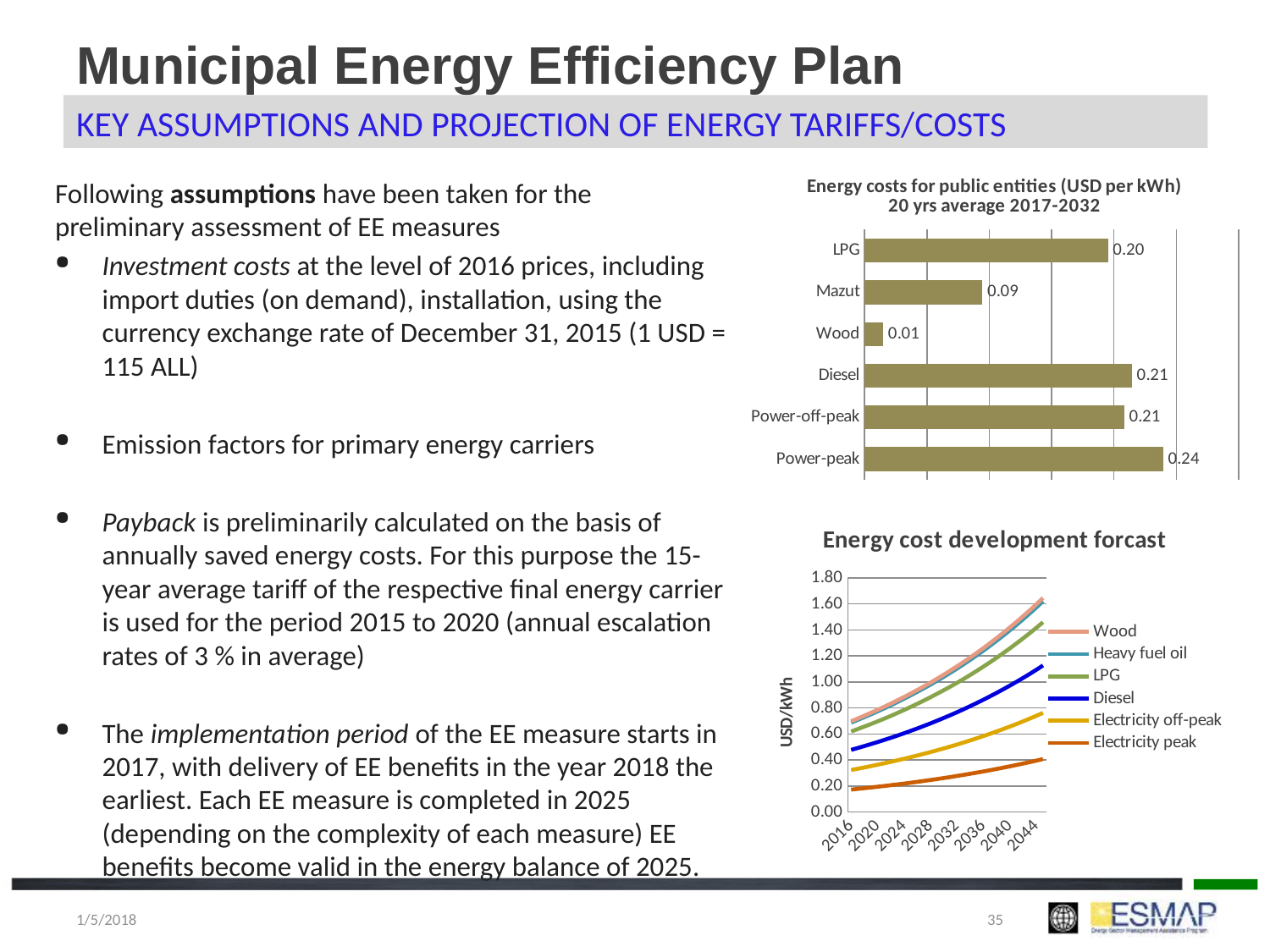

# Municipal Energy Efficiency Plan
Key assumptions and Projection of energy tariffs/costs

### Chart: Energy costs for public entities (USD per kWh) 20 yrs average 2017-2032

| Category |  |
|---|---|
| Power-peak | 0.23945695448101878 |
| Power-off-peak | 0.20822343867914678 |
| Diesel | 0.21429314728327853 |
| Wood | 0.014851241734962332 |
| Mazut | 0.09438024820187585 |
| LPG | 0.19518507562724666 |
Following assumptions have been taken for the preliminary assessment of EE measures
Investment costs at the level of 2016 prices, including import duties (on demand), installation, using the currency exchange rate of December 31, 2015 (1 USD = 115 ALL)

Emission factors for primary energy carriers

Payback is preliminarily calculated on the basis of annually saved energy costs. For this purpose the 15-year average tariff of the respective final energy carrier is used for the period 2015 to 2020 (annual escalation rates of 3 % in average)

The implementation period of the EE measure starts in 2017, with delivery of EE benefits in the year 2018 the earliest. Each EE measure is completed in 2025 (depending on the complexity of each measure) EE benefits become valid in the energy balance of 2025.

### Chart: Energy cost development forcast

| Category | Electricity peak | Electricity off-peak | Diesel | LPG | Heavy fuel oil | Wood |
|---|---|---|---|---|---|---|
| 2016 | 0.17304000000000003 | 0.15046956521739133 | 0.15485574969524585 | 0.141047586442999 | 0.06820248 | 0.010732028540944252 |
| 2017 | 0.17823120000000003 | 0.15498365217391308 | 0.15950142218610322 | 0.14527901403628898 | 0.0702485544 | 0.01105398939717258 |
| 2018 | 0.18357813600000003 | 0.15963316173913047 | 0.16428646485168633 | 0.14963738445737765 | 0.072356011032 | 0.011385609079087757 |
| 2019 | 0.18908548008000003 | 0.16442215659130438 | 0.16921505879723692 | 0.15412650599109898 | 0.07452669136296 | 0.01172717735146039 |
| 2020 | 0.19475804448240003 | 0.16935482128904353 | 0.17429151056115402 | 0.15875030117083194 | 0.0767624921038488 | 0.012078992672004202 |
| 2021 | 0.20060078581687205 | 0.17443546592771483 | 0.17952025587798864 | 0.1635128102059569 | 0.07906536686696428 | 0.01244136245216433 |
| 2022 | 0.20661880939137822 | 0.17966852990554627 | 0.1849058635543283 | 0.1684181945121356 | 0.08143732787297321 | 0.01281460332572926 |
| 2023 | 0.21281737367311956 | 0.18505858580271267 | 0.19045303946095815 | 0.17347074034749968 | 0.0838804477091624 | 0.013199041425501138 |
| 2024 | 0.21920189488331315 | 0.19061034337679406 | 0.1961666306447869 | 0.17867486255792467 | 0.08639686114043728 | 0.013595012668266172 |
| 2025 | 0.22577795172981255 | 0.19632865367809788 | 0.2020516295641305 | 0.18403510843466242 | 0.0889887669746504 | 0.014002863048314157 |
| 2026 | 0.23255129028170693 | 0.20221851328844082 | 0.20811317845105443 | 0.18955616168770228 | 0.09165842998388991 | 0.014422948939763583 |
| 2027 | 0.23952782899015815 | 0.20828506868709404 | 0.21435657380458606 | 0.19524284653833335 | 0.09440818288340662 | 0.014855637407956491 |
| 2028 | 0.2467136638598629 | 0.21453362074770688 | 0.22078727101872364 | 0.20110013193448337 | 0.09724042836990882 | 0.015301306530195187 |
| 2029 | 0.2541150737756588 | 0.2209696293701381 | 0.22741088914928537 | 0.20713313589251786 | 0.10015764122100608 | 0.015760345726101042 |
| 2030 | 0.26173852598892855 | 0.22759871825124223 | 0.23423321582376394 | 0.2133471299692934 | 0.10316237045763627 | 0.016233156097884074 |
| 2031 | 0.2695906817685964 | 0.23442667979877949 | 0.24126021229847686 | 0.2197475438683722 | 0.10625724157136536 | 0.0167201507808206 |
| 2032 | 0.2776784022216543 | 0.24145948019274288 | 0.24849801866743118 | 0.22633997018442337 | 0.10944495881850633 | 0.017221755304245218 |
| 2033 | 0.2860087542883039 | 0.24870326459852518 | 0.25595295922745415 | 0.23313016928995609 | 0.11272830758306152 | 0.017738407963372574 |
| 2034 | 0.29458901691695305 | 0.25616436253648095 | 0.2636315480042778 | 0.24012407436865477 | 0.11611015681055337 | 0.01827056020227375 |
| 2035 | 0.30342668742446166 | 0.2638492934125754 | 0.27154049444440614 | 0.2473277965997144 | 0.11959346151486996 | 0.018818677008341965 |
| 2036 | 0.3125294880471955 | 0.27176477221495265 | 0.2796867092777383 | 0.2547476304977058 | 0.12318126536031607 | 0.019383237318592223 |
| 2037 | 0.32190537268861136 | 0.27991771538140126 | 0.28807731055607044 | 0.262390059412637 | 0.12687670332112555 | 0.01996473443814999 |
| 2038 | 0.3315625338692697 | 0.2883152468428433 | 0.2967196298727526 | 0.2702617611950161 | 0.1306830044207593 | 0.02056367647129449 |
| 2039 | 0.3415094098853478 | 0.29696470424812865 | 0.30562121876893517 | 0.2783696140308666 | 0.13460349455338208 | 0.021180586765433326 |
| 2040 | 0.35175469218190825 | 0.30587364537557254 | 0.3147898553320032 | 0.2867207024517926 | 0.13864159938998355 | 0.021816004368396327 |
| 2041 | 0.3623073329473655 | 0.3150498547368397 | 0.3242335509919633 | 0.2953223235253464 | 0.14280084737168305 | 0.022470484499448218 |
| 2042 | 0.3731765529357865 | 0.3245013503789449 | 0.3339605575217222 | 0.3041819932311068 | 0.14708487279283355 | 0.023144599034431664 |
| 2043 | 0.3843718495238601 | 0.33423639089031326 | 0.3439793742473739 | 0.31330745302804 | 0.15149741897661856 | 0.023838937005464616 |
| 2044 | 0.3959030050095759 | 0.34426348261702266 | 0.3542987554747951 | 0.3227066766188812 | 0.15604234154591712 | 0.024554105115628555 |
| 2045 | 0.4077800951598632 | 0.35459138709553334 | 0.36492771813903896 | 0.33238787691744764 | 0.16072361179229464 | 0.025290728269097413 |
1/5/2018
35